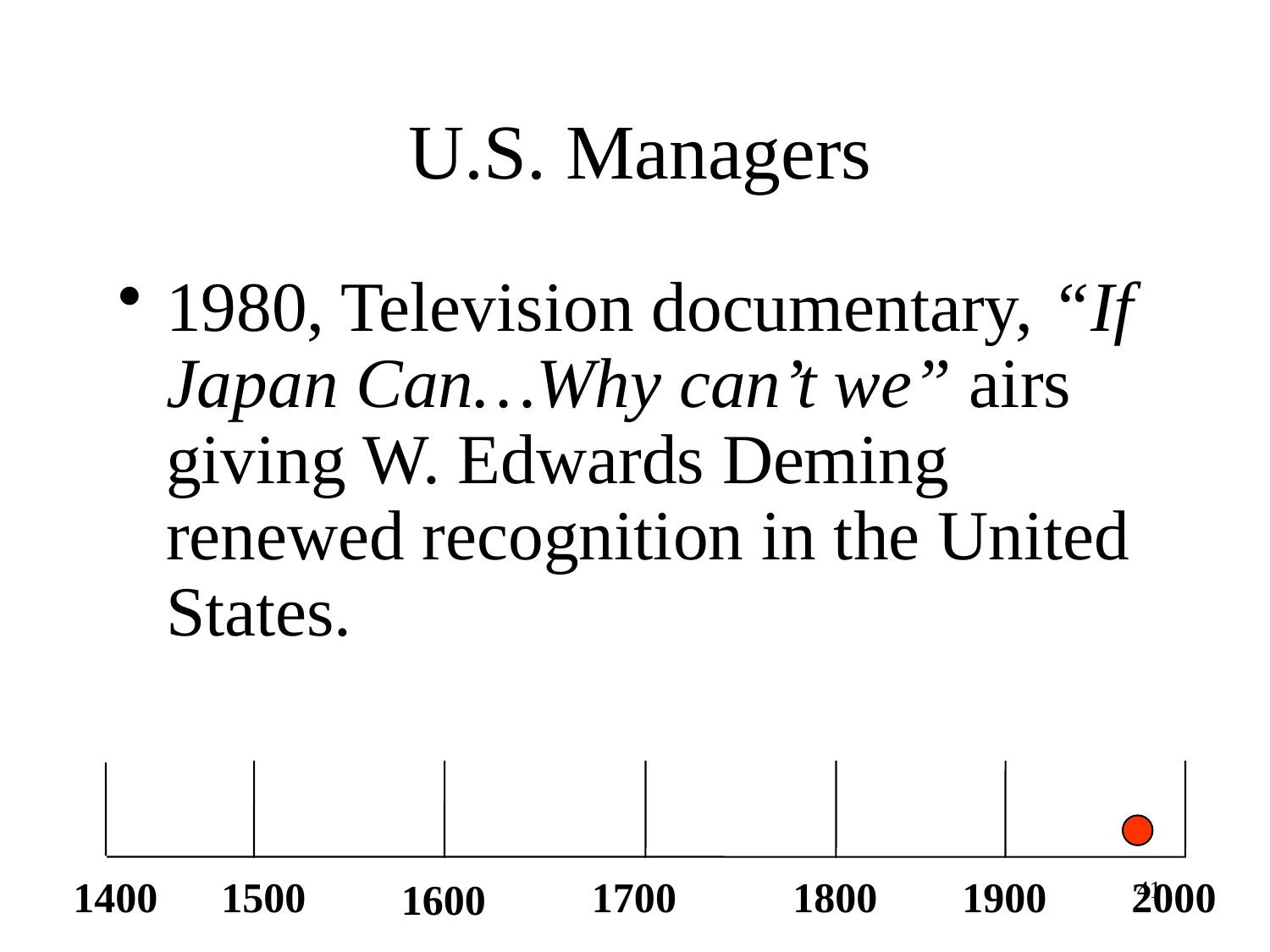

# U.S. Managers
1980, Television documentary, “If Japan Can…Why can’t we” airs giving W. Edwards Deming renewed recognition in the United States.

1400
1500
1700
1800
1900
2000
1600
41